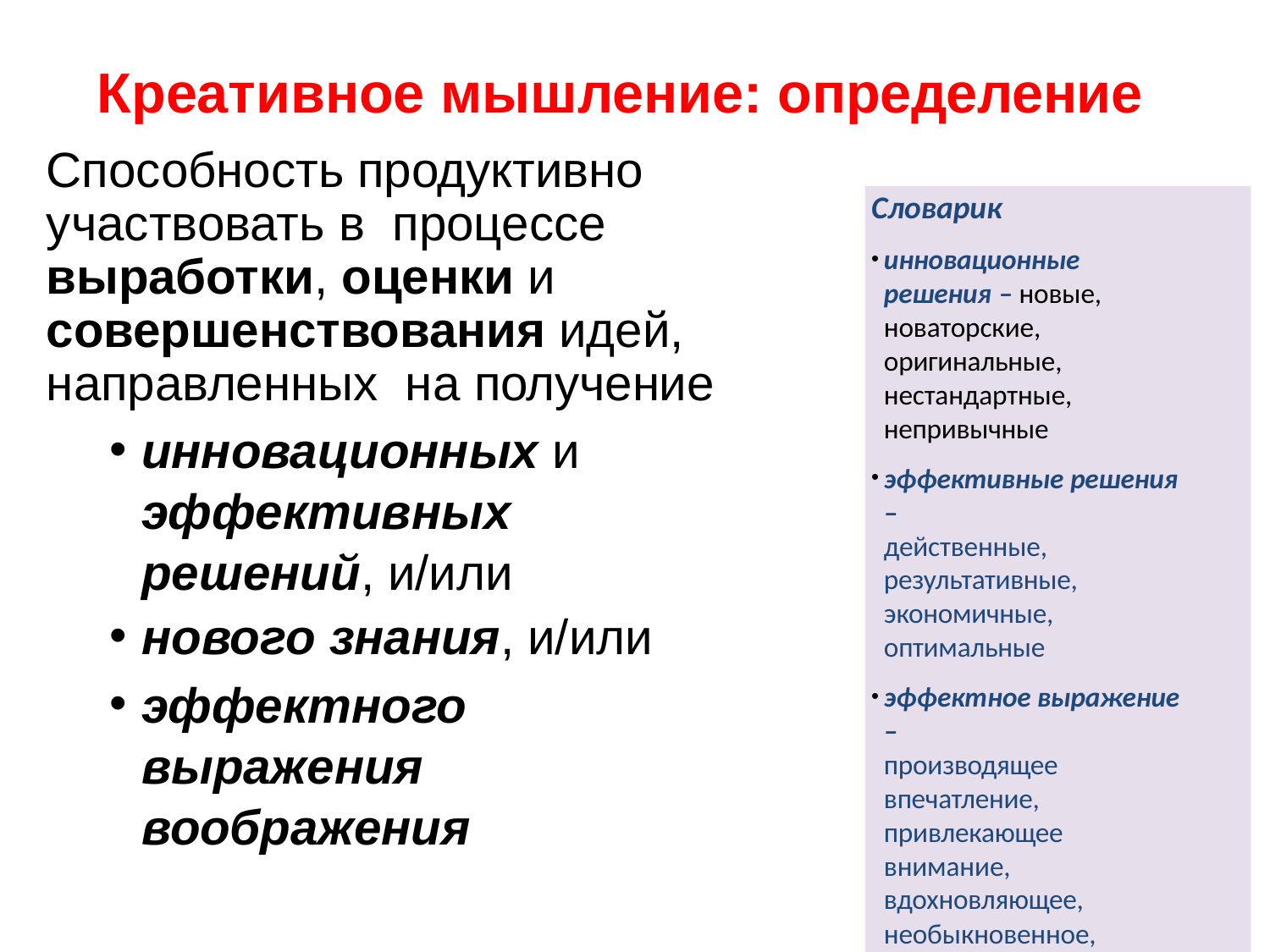

# Креативное мышление: определение
Способность продуктивно участвовать в  процессе выработки, оценки и  совершенствования идей, направленных  на получение
инновационных и эффективных  решений, и/или
нового знания, и/или
эффектного выражения  воображения
Словарик
инновационные решения – новые,  новаторские, оригинальные,
нестандартные, непривычные
эффективные решения –
действенные, результативные,
экономичные, оптимальные
эффектное выражение –
производящее впечатление,  привлекающее внимание,
вдохновляющее, необыкновенное,  удивительное